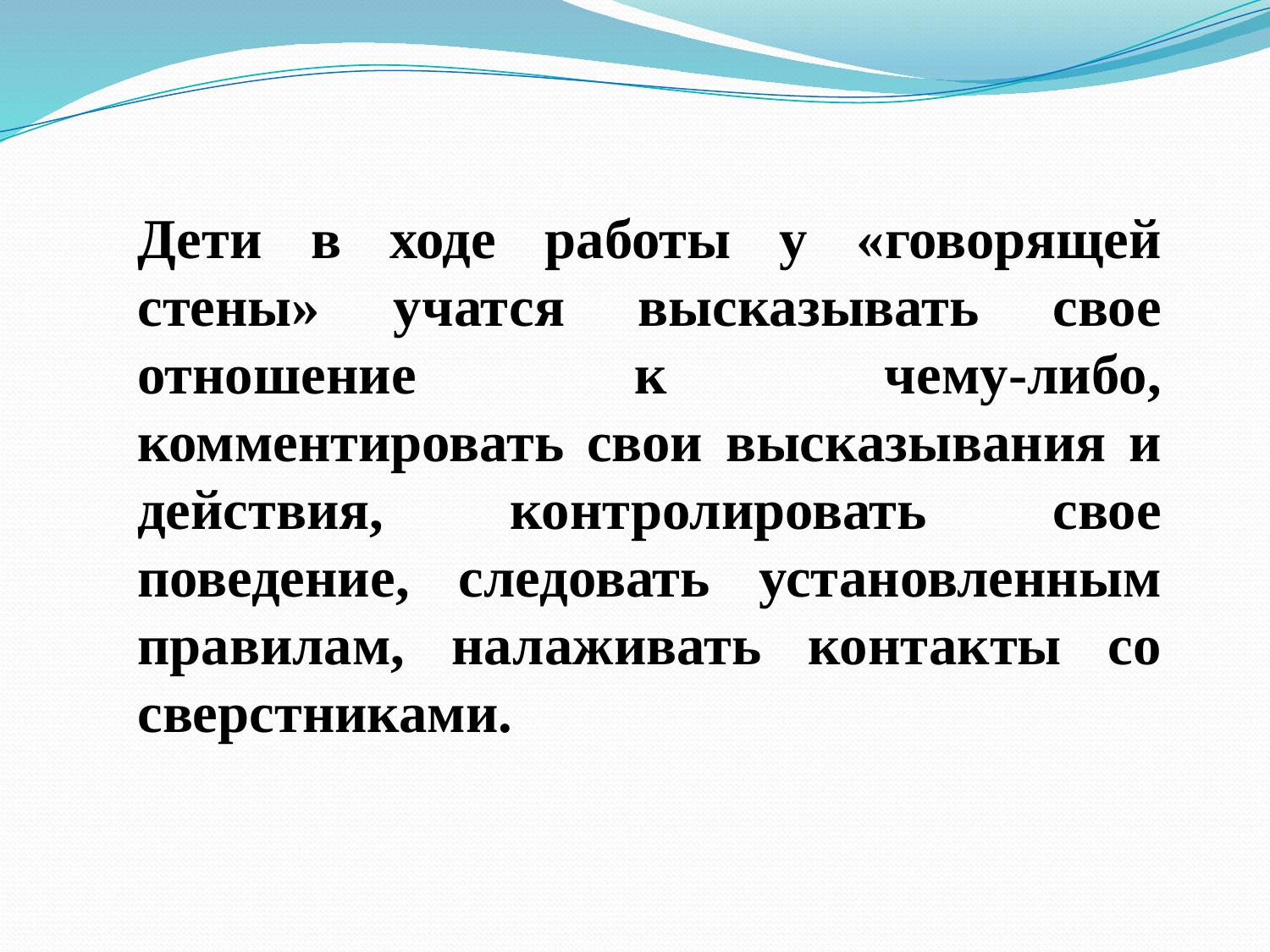

Дети в ходе работы у «говорящей стены» учатся высказывать свое отношение к чему-либо, комментировать свои высказывания и действия, контролировать свое поведение, следовать установленным правилам, налаживать контакты со сверстниками.